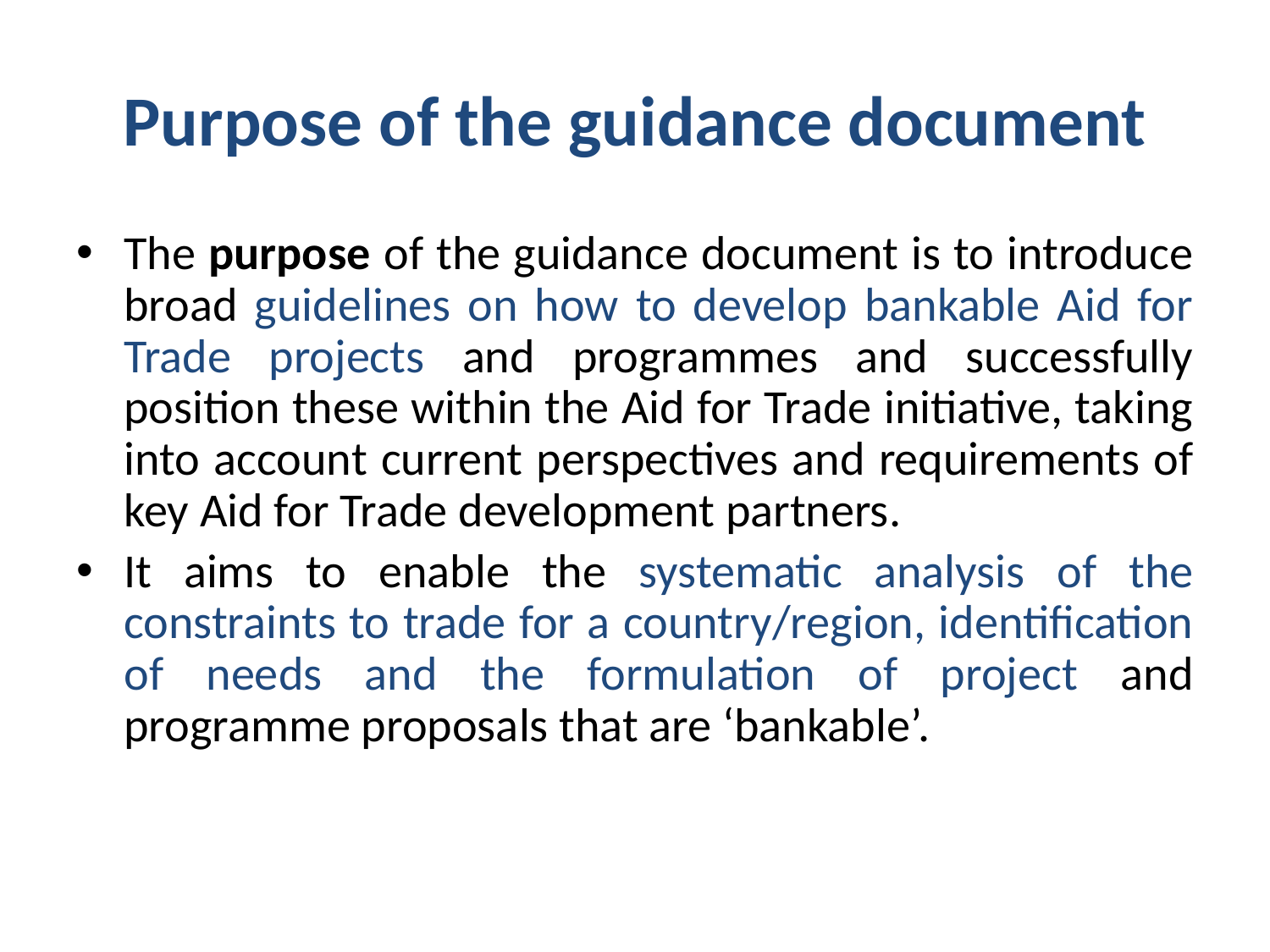

Purpose of the guidance document
The purpose of the guidance document is to introduce broad guidelines on how to develop bankable Aid for Trade projects and programmes and successfully position these within the Aid for Trade initiative, taking into account current perspectives and requirements of key Aid for Trade development partners.
It aims to enable the systematic analysis of the constraints to trade for a country/region, identification of needs and the formulation of project and programme proposals that are ‘bankable’.